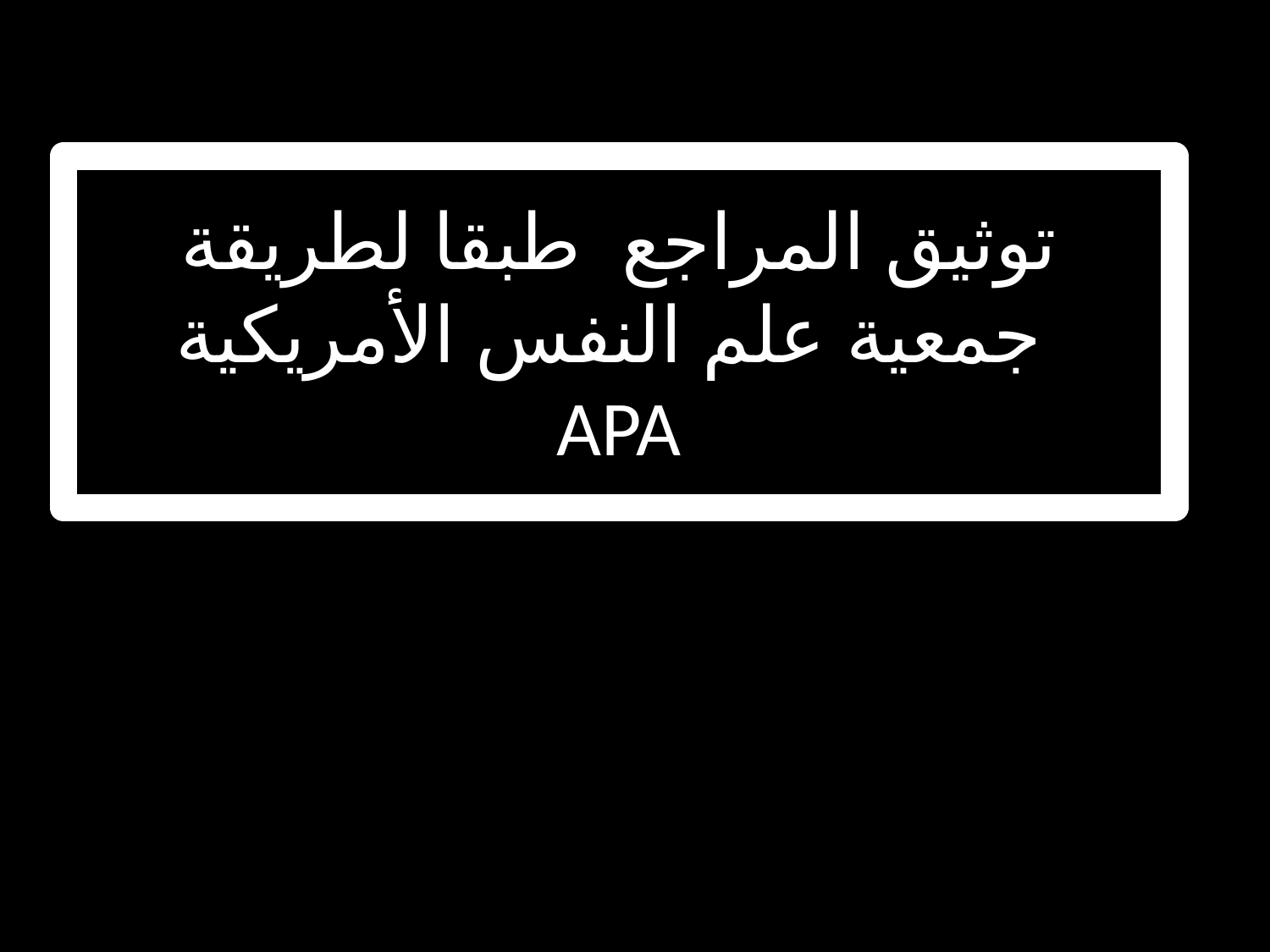

# توثيق المراجع  طبقا لطريقة جمعية علم النفس الأمريكية APA